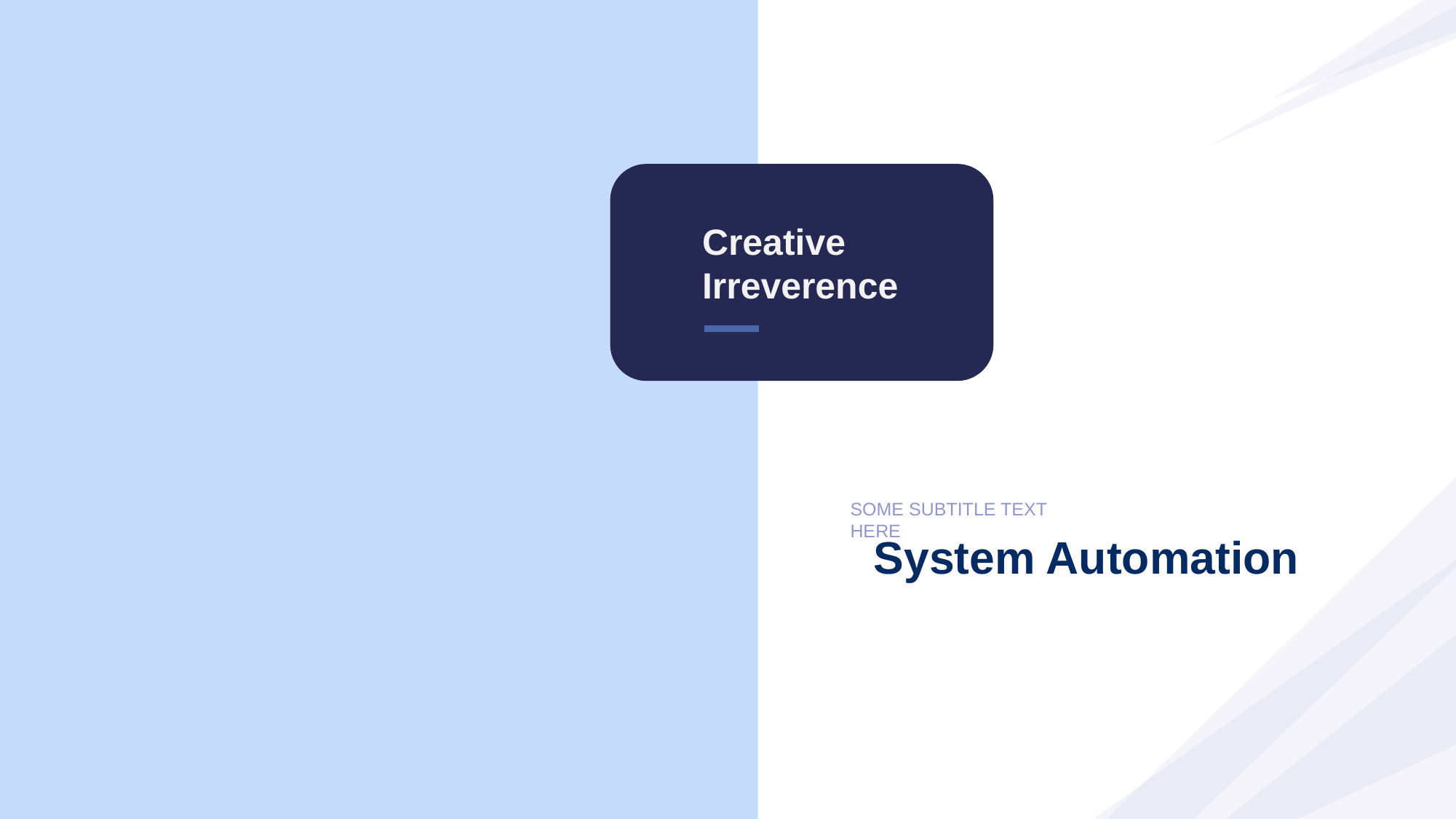

Creative Irreverence

SOME SUBTITLE TEXT HERE
# System Automation